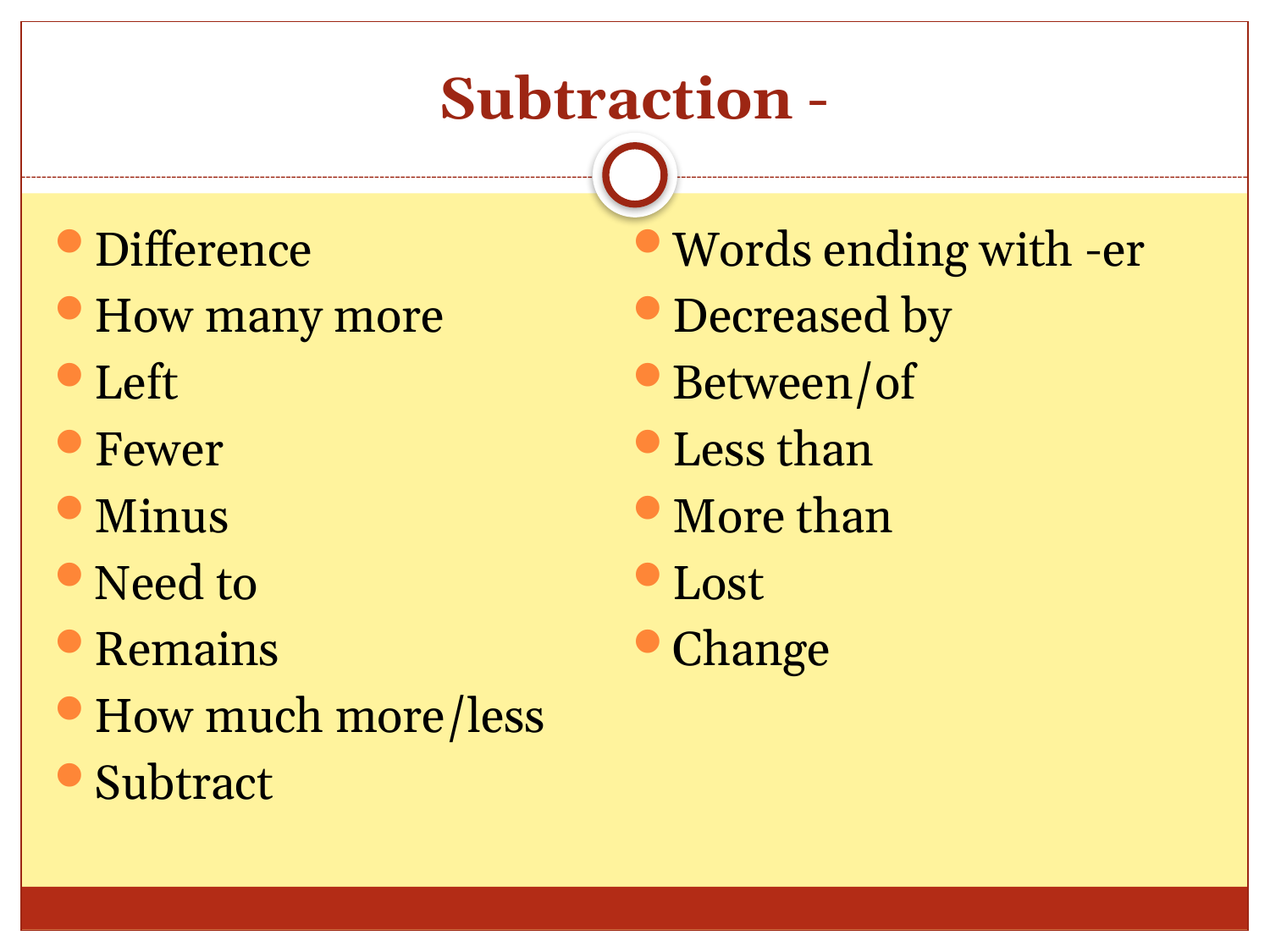

# Subtraction -
Difference
How many more
Left
Fewer
Minus
Need to
Remains
How much more/less
Subtract
Words ending with -er
Decreased by
Between/of
Less than
More than
Lost
Change